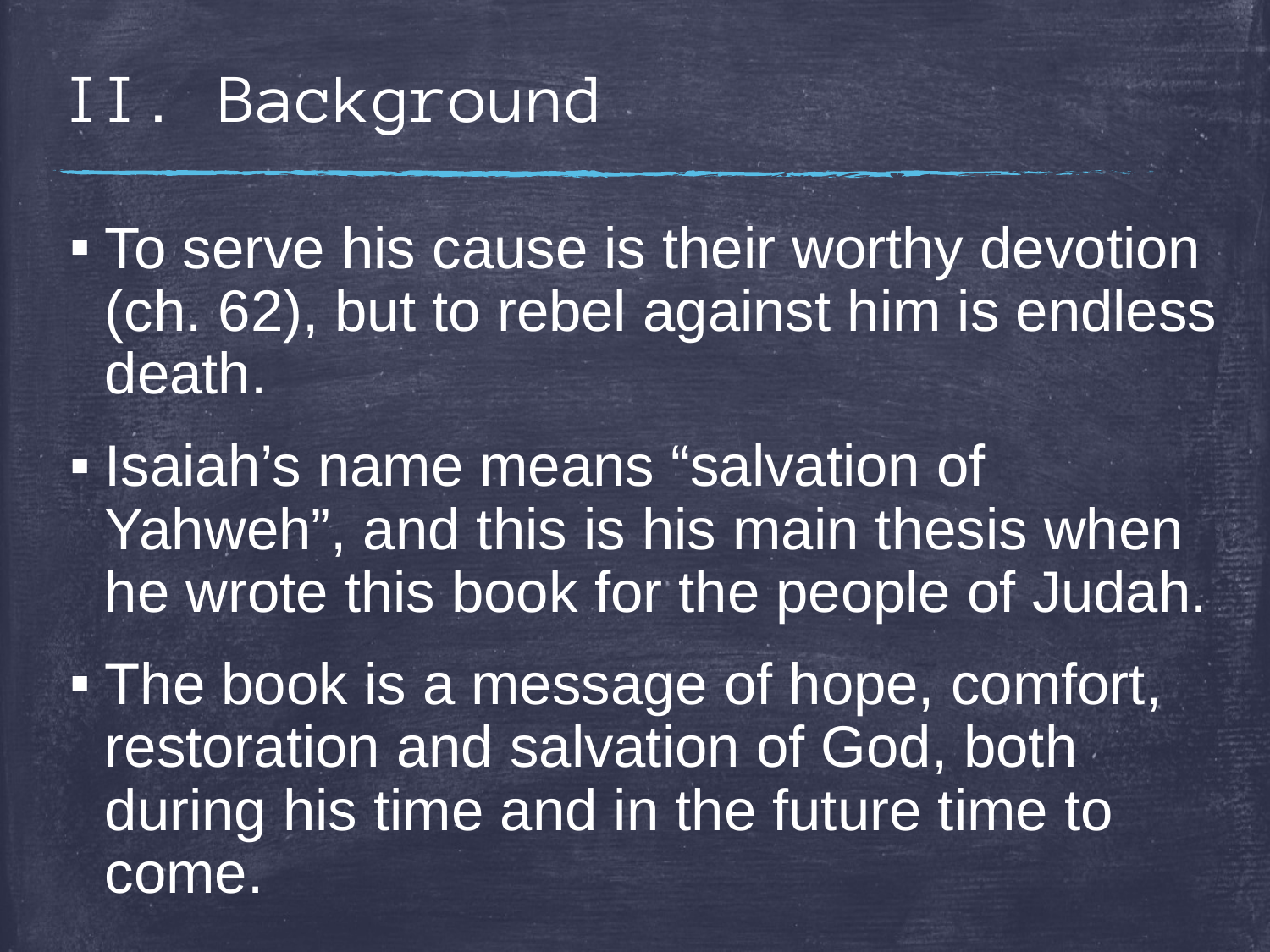

# II. Background
To serve his cause is their worthy devotion (ch. 62), but to rebel against him is endless death.
Isaiah’s name means “salvation of Yahweh”, and this is his main thesis when he wrote this book for the people of Judah.
The book is a message of hope, comfort, restoration and salvation of God, both during his time and in the future time to come.